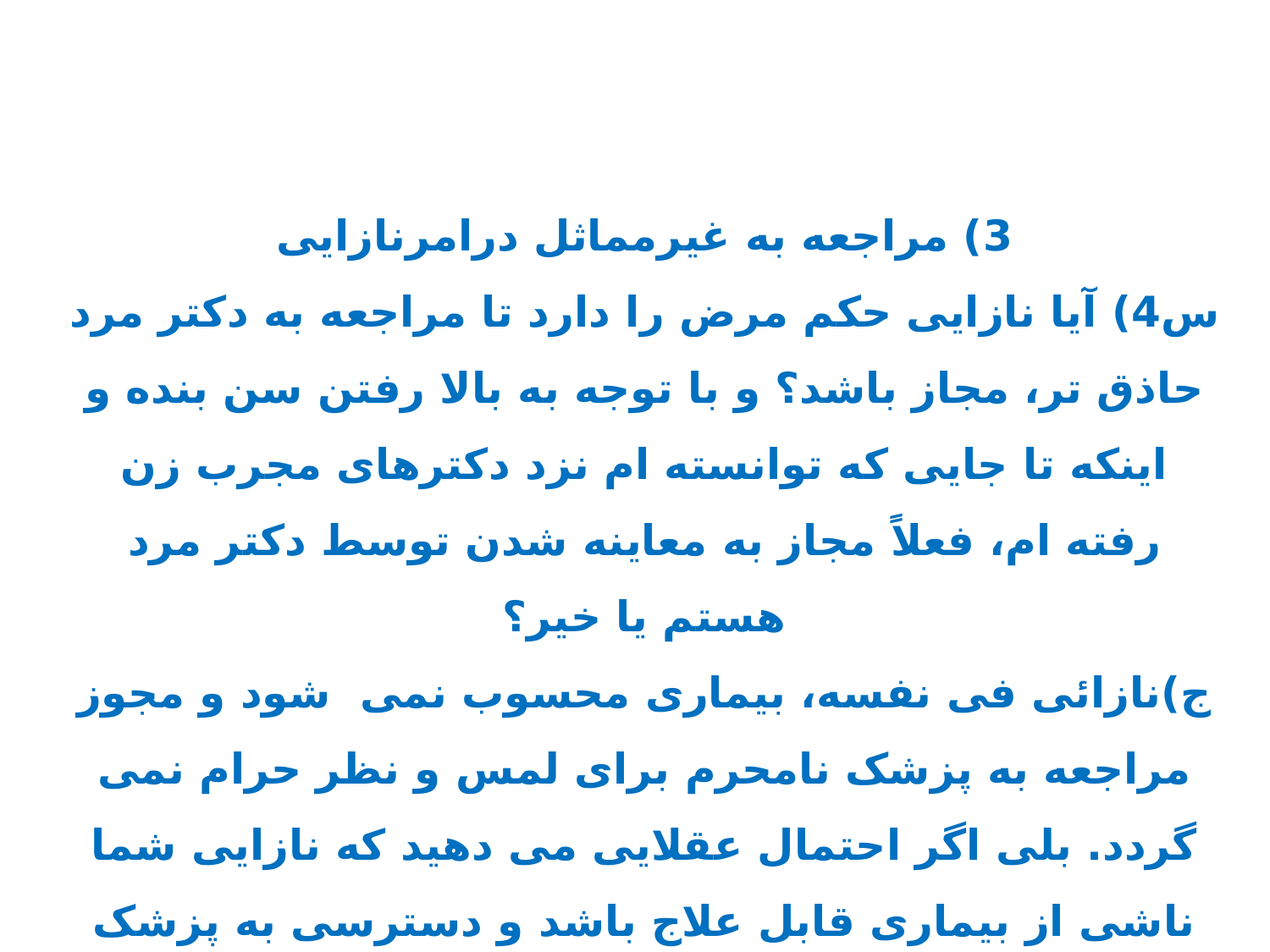

3) مراجعه به غیرمماثل درامرنازایی
س4) آیا نازایی حکم مرض را دارد تا مراجعه به دکتر مرد حاذق تر، مجاز باشد؟ و با توجه به بالا رفتن سن بنده و اینکه تا جایی که توانسته ام نزد دکترهای مجرب زن رفته ام، فعلاً مجاز به معاینه شدن توسط دکتر مرد هستم یا خیر؟
ج)نازائی فی نفسه، بیماری محسوب نمی  شود و مجوز مراجعه به پزشک نامحرم برای لمس و نظر حرام نمی گردد. بلی اگر احتمال عقلایی می دهید که نازایی شما ناشی از بیماری قابل علاج باشد و دسترسی به پزشک زن که بتواند شما را معالجه و معاینه کند ندارید، مراجعه به پزشک مرد جهت معاینه و معالجه اشکال ندارد.